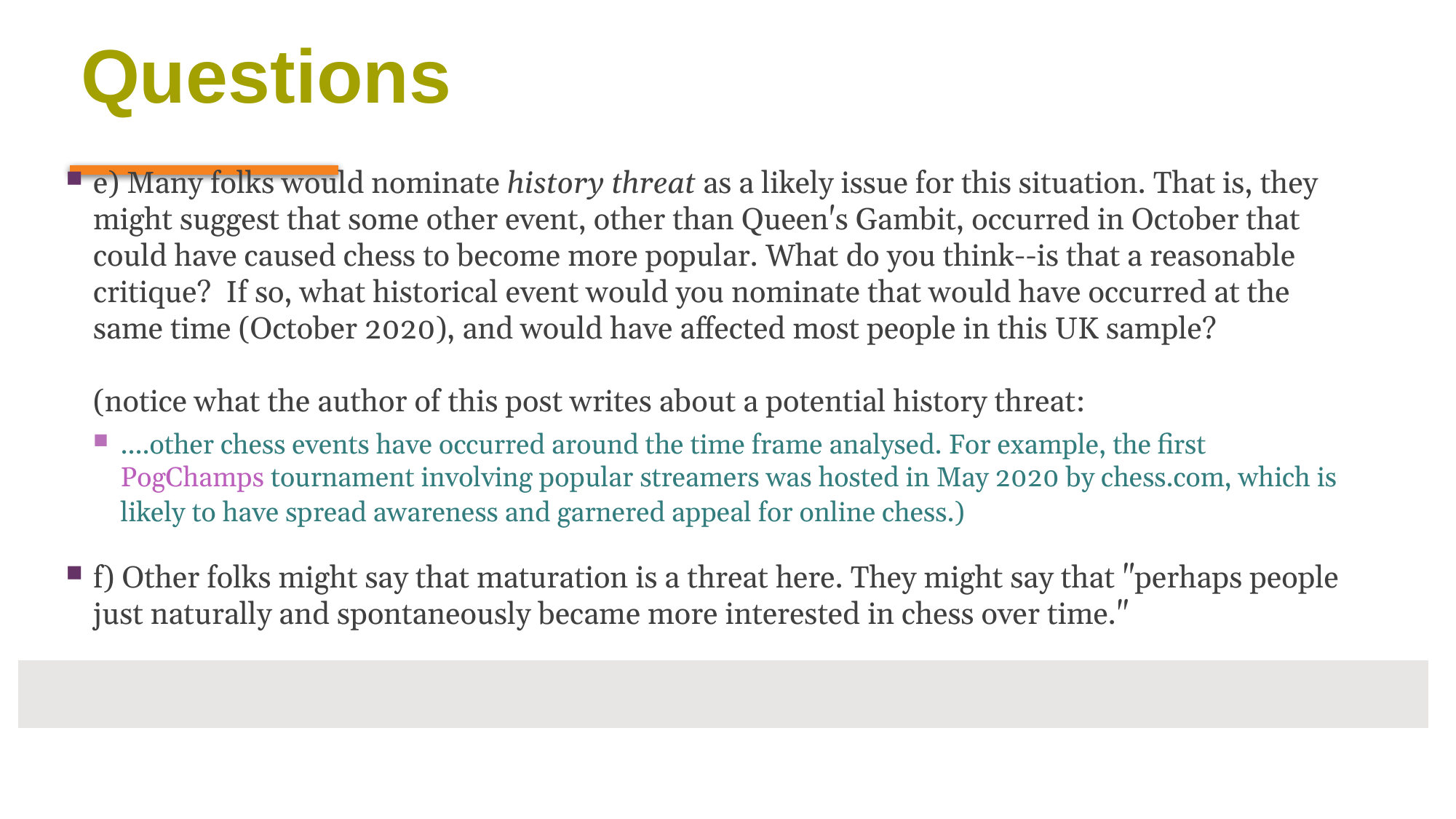

# Questions
e) Many folks would nominate history threat as a likely issue for this situation. That is, they might suggest that some other event, other than Queen's Gambit, occurred in October that could have caused chess to become more popular. What do you think--is that a reasonable critique?  If so, what historical event would you nominate that would have occurred at the same time (October 2020), and would have affected most people in this UK sample? 
(notice what the author of this post writes about a potential history threat:
....other chess events have occurred around the time frame analysed. For example, the first PogChamps tournament involving popular streamers was hosted in May 2020 by chess.com, which is likely to have spread awareness and garnered appeal for online chess.)
f) Other folks might say that maturation is a threat here. They might say that "perhaps people just naturally and spontaneously became more interested in chess over time."